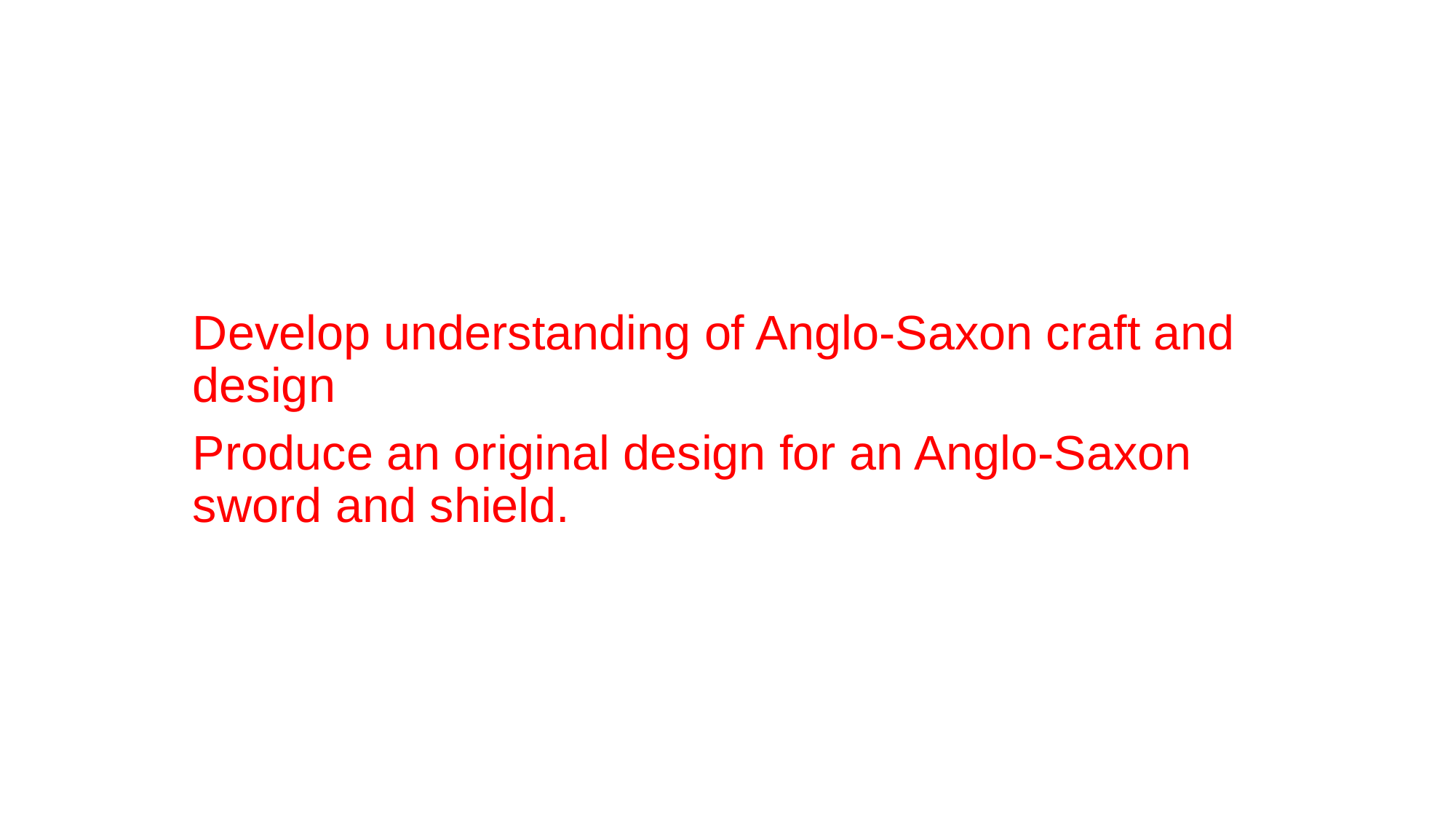

#
Develop understanding of Anglo-Saxon craft and design
Produce an original design for an Anglo-Saxon sword and shield.